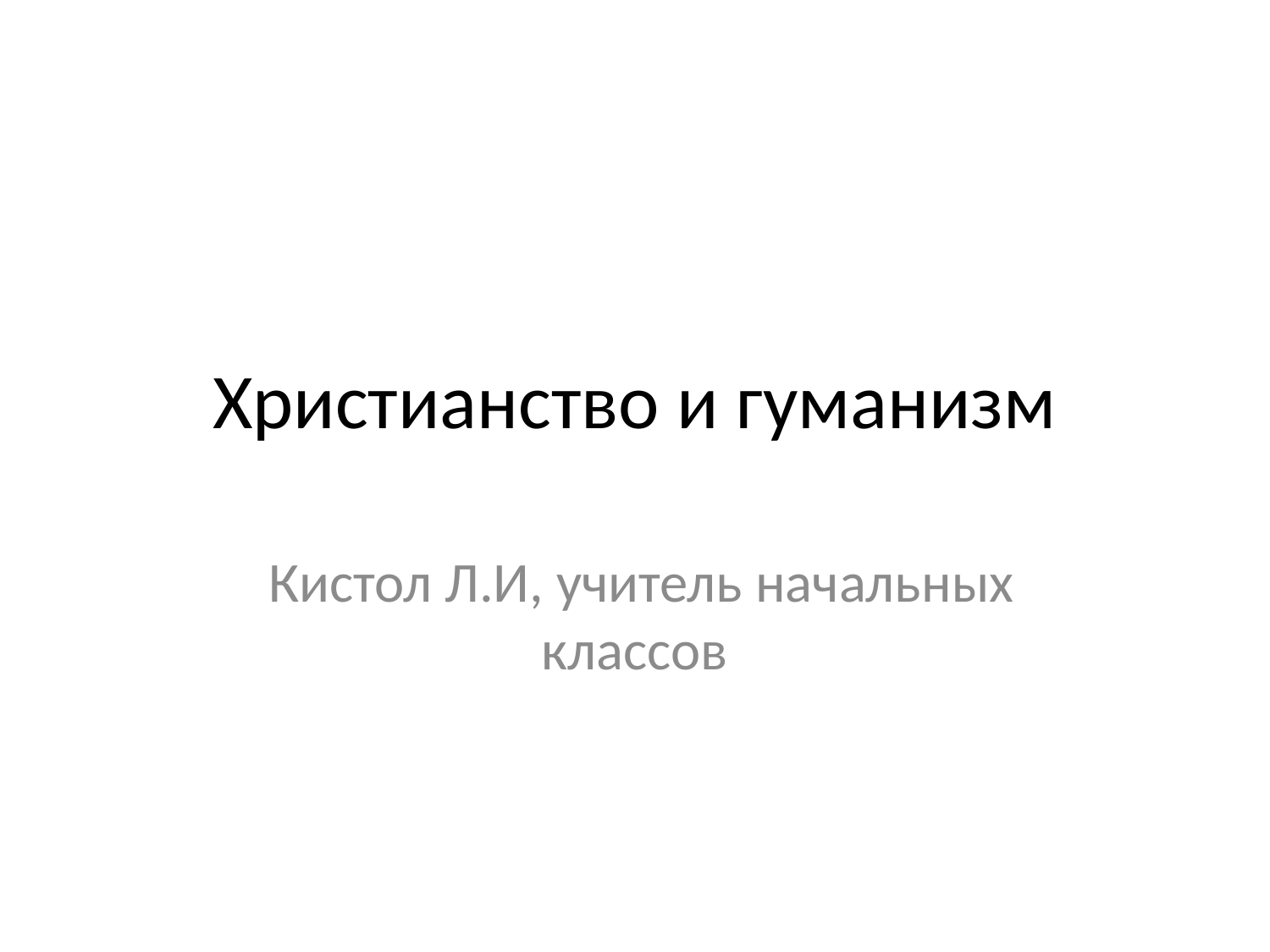

# Христианство и гуманизм
 Кистол Л.И, учитель начальных классов